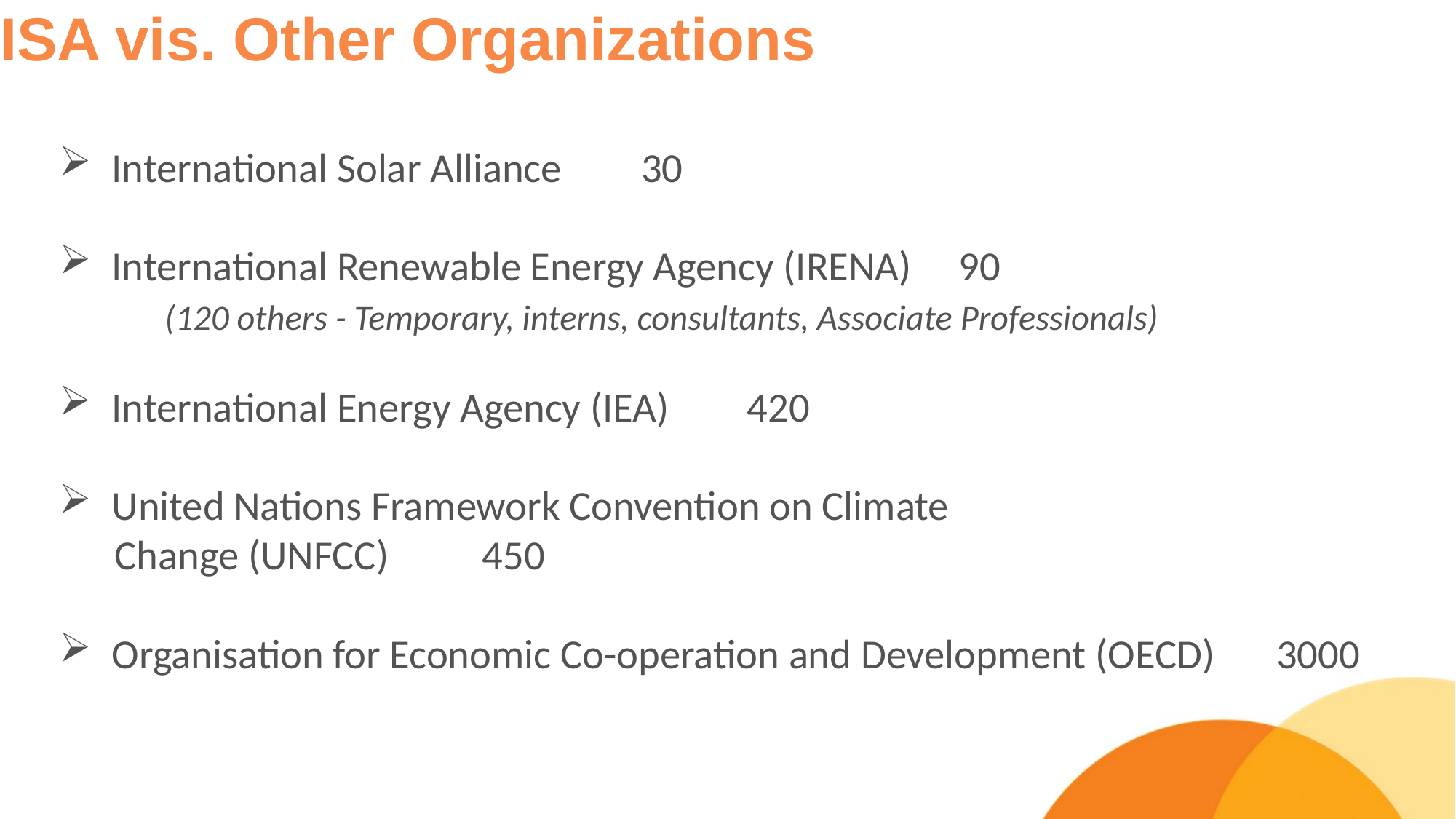

# ISA vis. Other Organizations
International Solar Alliance										30

International Renewable Energy Agency (IRENA)					90
	(120 others - Temporary, interns, consultants, Associate Professionals)

International Energy Agency (IEA)									420

United Nations Framework Convention on Climate
      Change (UNFCC)													450

Organisation for Economic Co-operation and Development (OECD)	3000